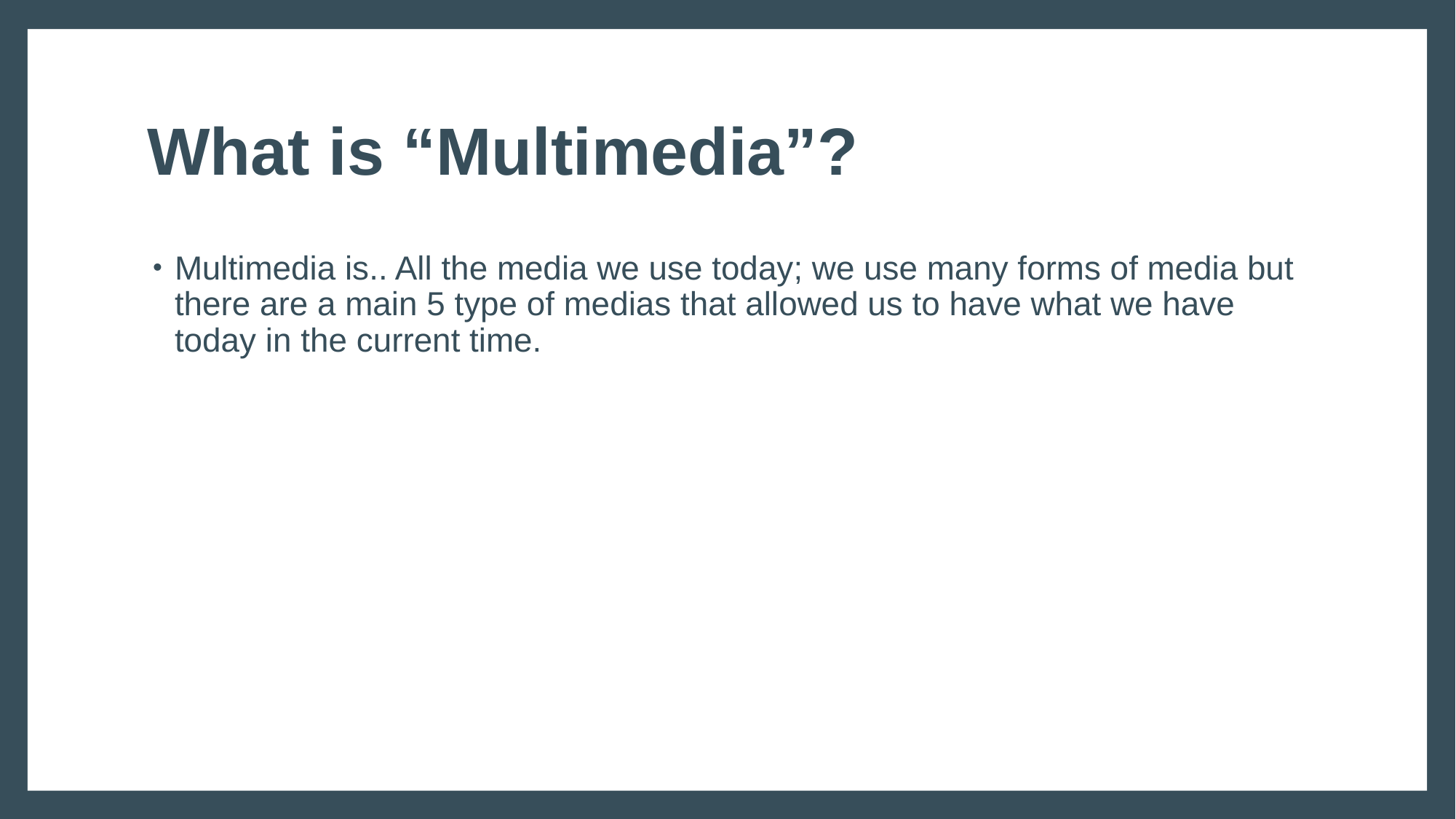

# What is “Multimedia”?
Multimedia is.. All the media we use today; we use many forms of media but there are a main 5 type of medias that allowed us to have what we have today in the current time.